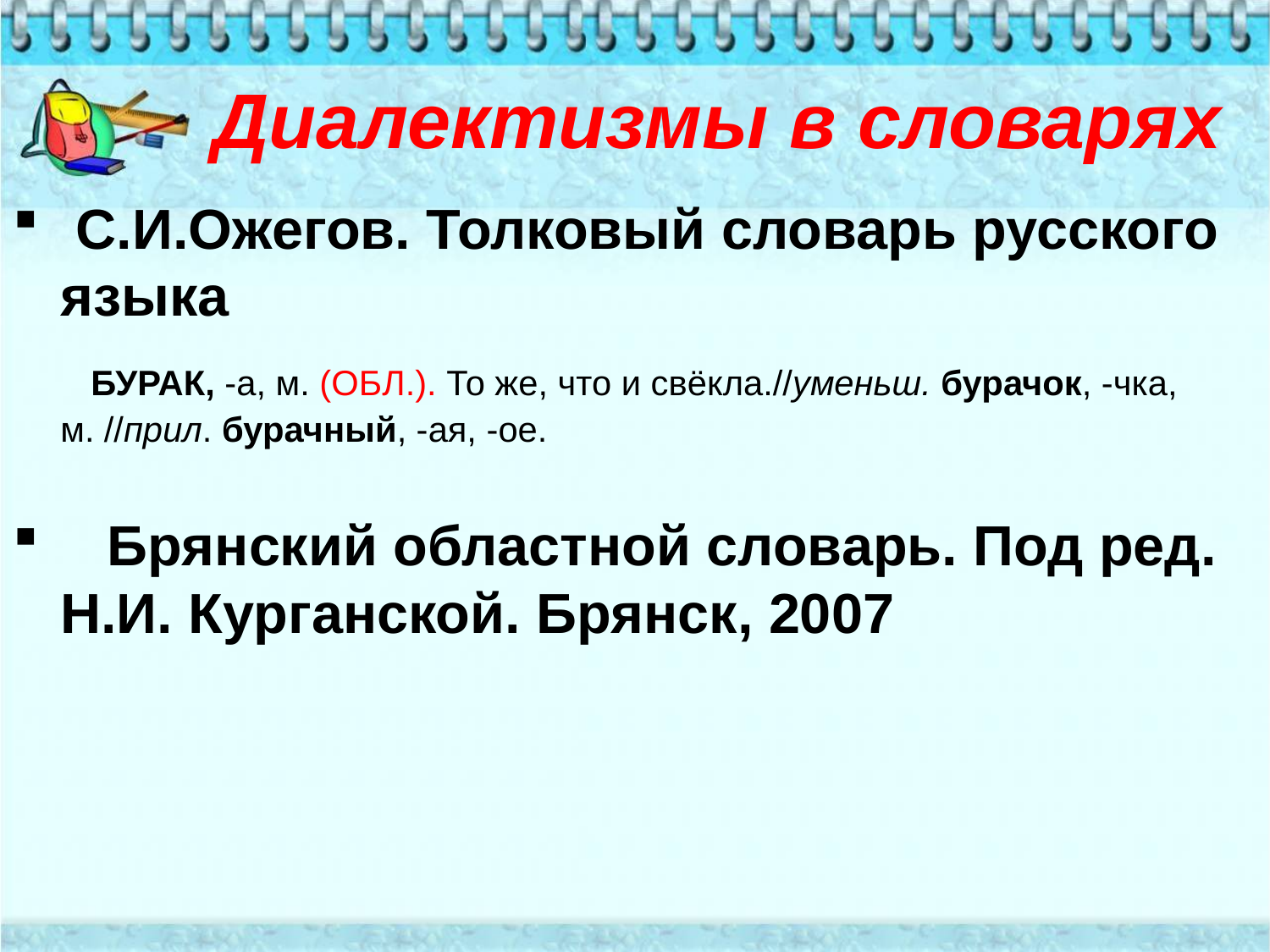

# Диалектизмы в словарях
 С.И.Ожегов. Толковый словарь русского языка
     БУРАК, -а, м. (ОБЛ.). То же, что и свёкла.//уменьш. бурачок, -чка, м. //прил. бурачный, -ая, -ое.

   Брянский областной словарь. Под ред. Н.И. Курганской. Брянск, 2007